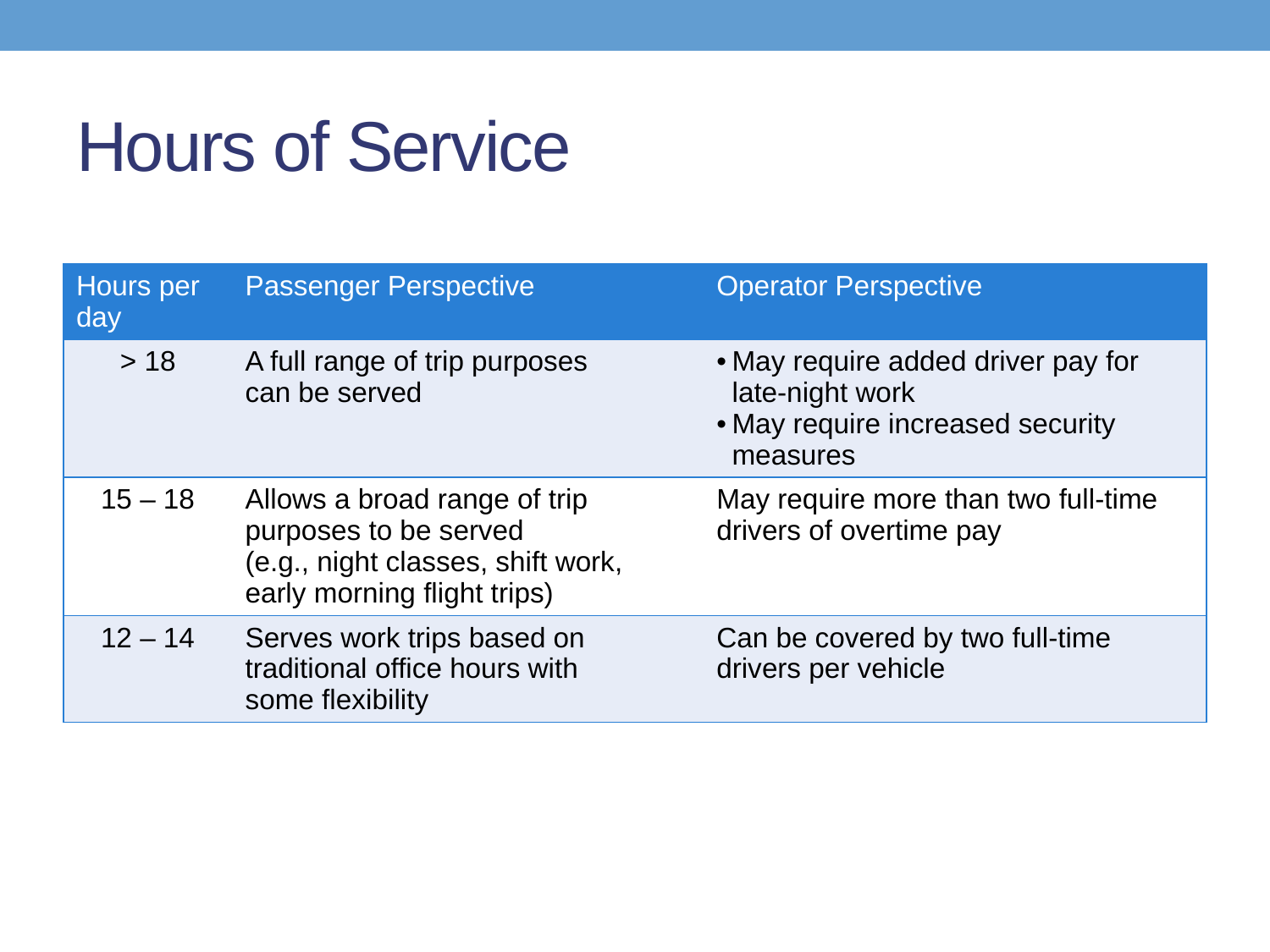

# Hours of Service
| Hours per day | Passenger Perspective | Operator Perspective |
| --- | --- | --- |
| > 18 | A full range of trip purposes can be served | May require added driver pay for late-night work May require increased security measures |
| 15 – 18 | Allows a broad range of trip purposes to be served (e.g., night classes, shift work, early morning flight trips) | May require more than two full-time drivers of overtime pay |
| 12 – 14 | Serves work trips based on traditional office hours with some flexibility | Can be covered by two full-time drivers per vehicle |